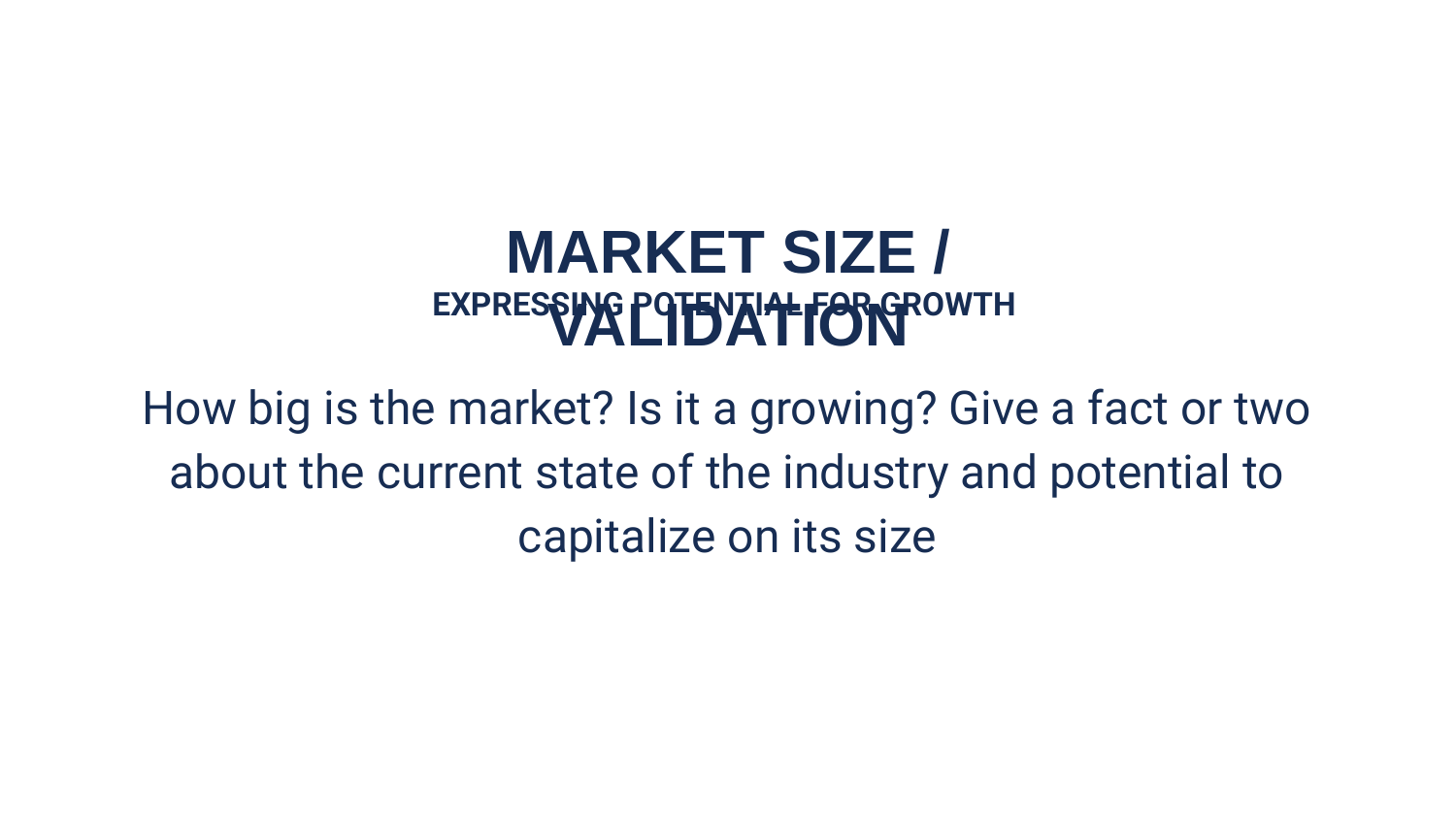

# MARKET SIZE / VALIDATION
EXPRESSING POTENTIAL FOR GROWTH
How big is the market? Is it a growing? Give a fact or two about the current state of the industry and potential to capitalize on its size